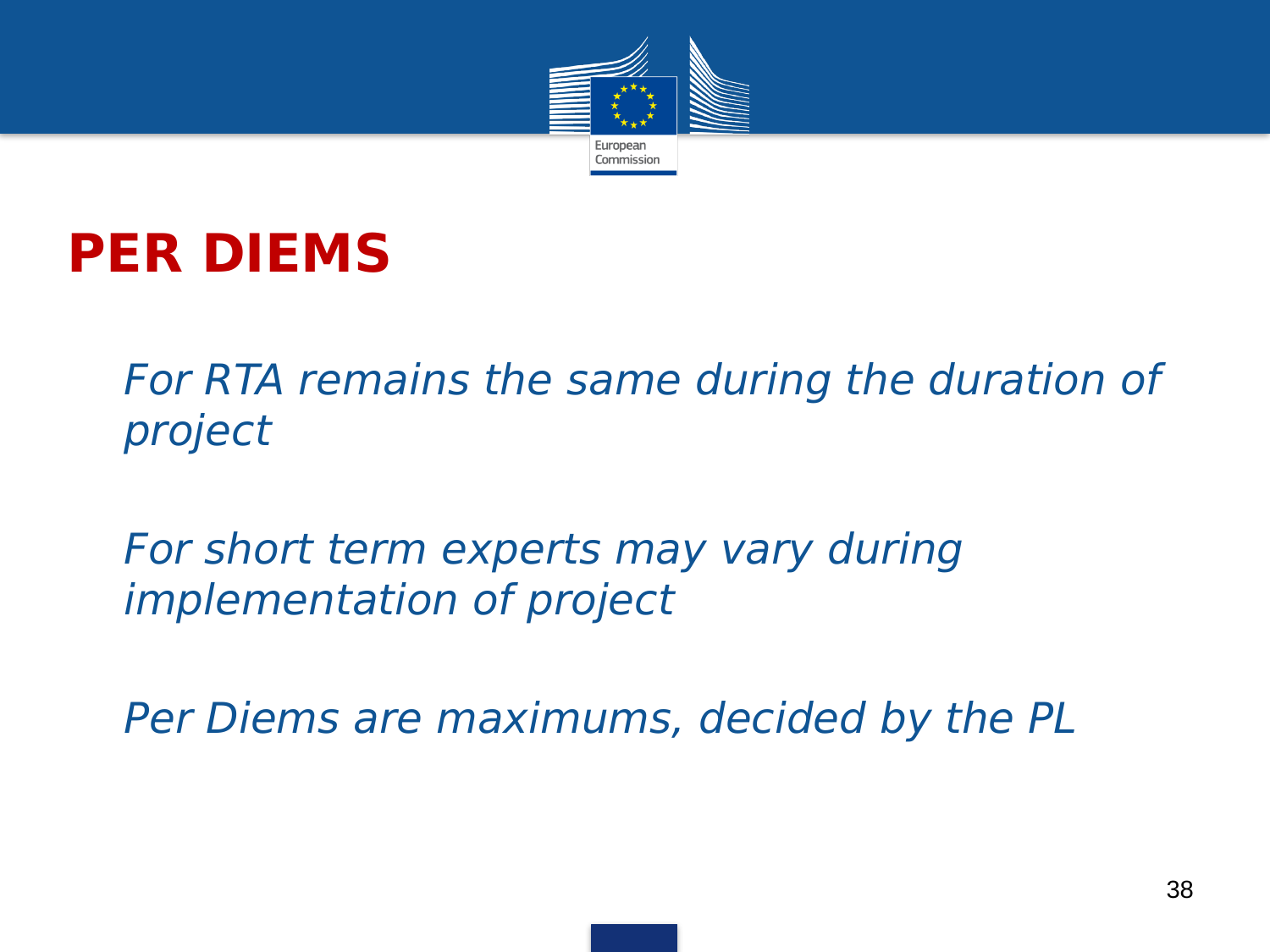

# PER DIEMS
For RTA remains the same during the duration of project

For short term experts may vary during implementation of project

Per Diems are maximums, decided by the PL
38